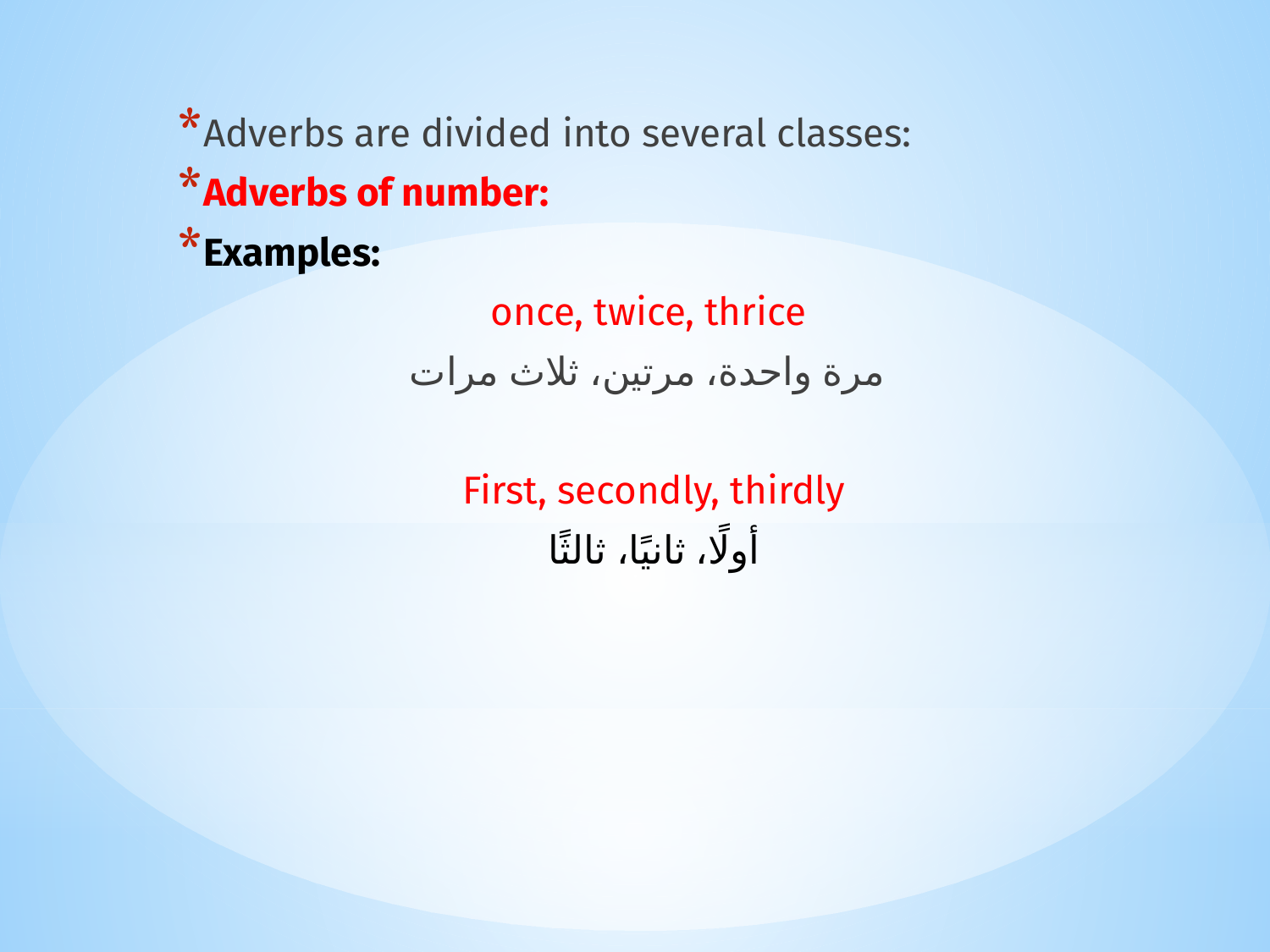

Adverbs are divided into several classes:
Adverbs of number:
Examples:
once, twice, thrice
مرة واحدة، مرتين، ثلاث مرات

First, secondly, thirdly
أولًا، ثانيًا، ثالثًا